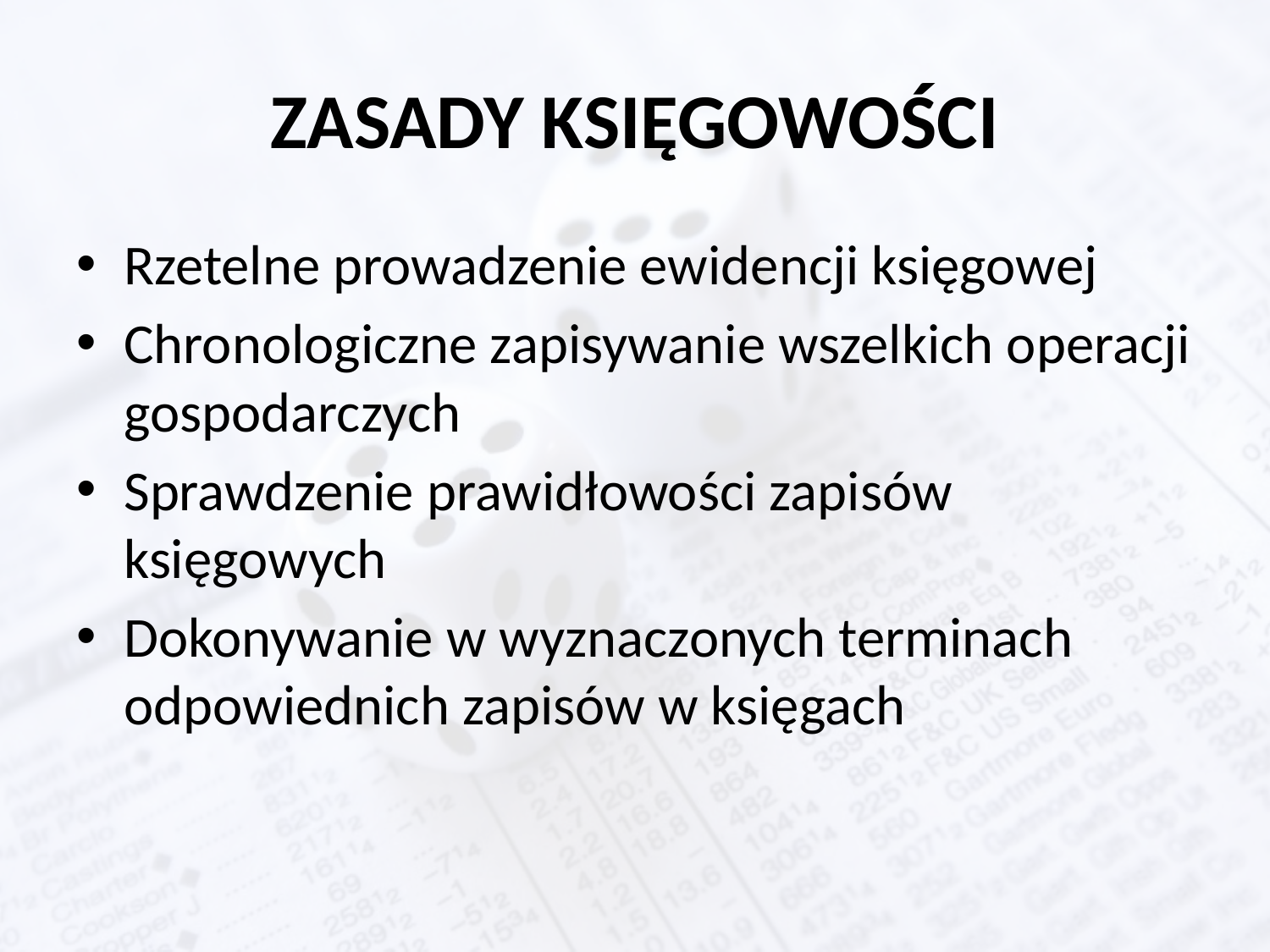

# ZASADY KSIĘGOWOŚCI
Rzetelne prowadzenie ewidencji księgowej
Chronologiczne zapisywanie wszelkich operacji gospodarczych
Sprawdzenie prawidłowości zapisów księgowych
Dokonywanie w wyznaczonych terminach odpowiednich zapisów w księgach